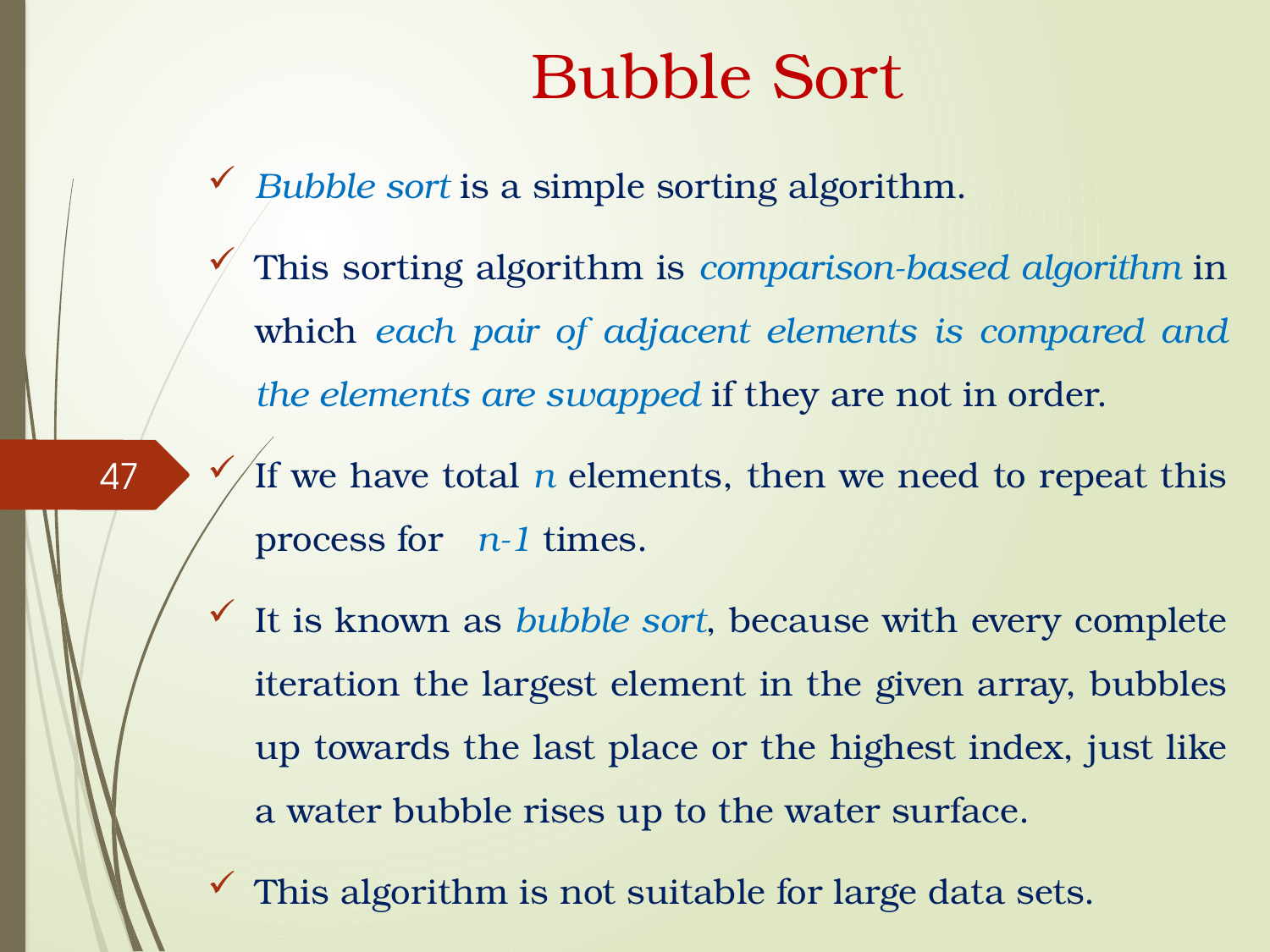

# Bubble Sort
Bubble sort is a simple sorting algorithm.
This sorting algorithm is comparison-based algorithm in which each pair of adjacent elements is compared and the elements are swapped if they are not in order.
If we have total n elements, then we need to repeat this process for   n-1 times.
It is known as bubble sort, because with every complete iteration the largest element in the given array, bubbles up towards the last place or the highest index, just like a water bubble rises up to the water surface.
This algorithm is not suitable for large data sets.

47